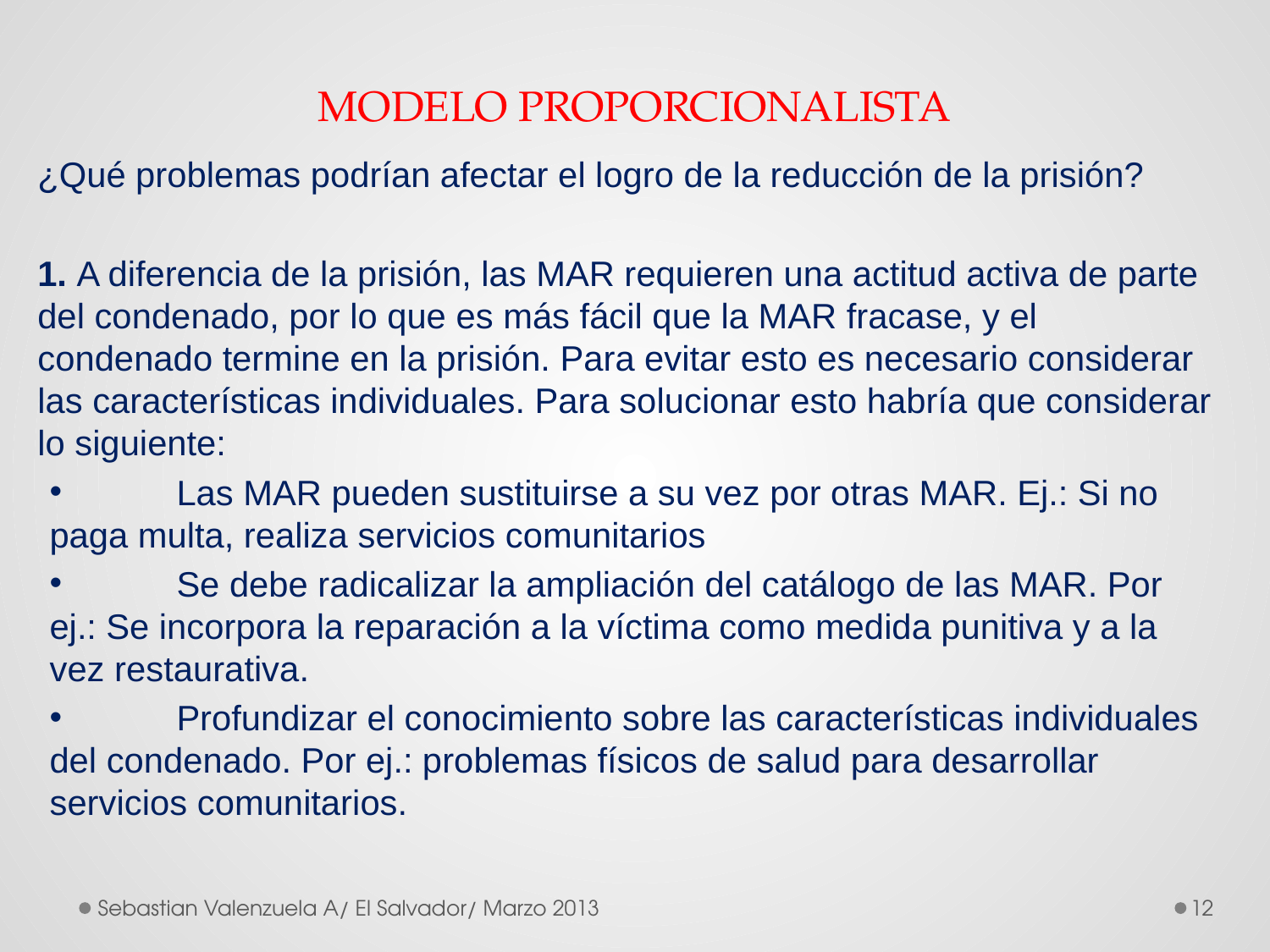

# MODELO PROPORCIONALISTA
¿Qué problemas podrían afectar el logro de la reducción de la prisión?

1. A diferencia de la prisión, las MAR requieren una actitud activa de parte del condenado, por lo que es más fácil que la MAR fracase, y el condenado termine en la prisión. Para evitar esto es necesario considerar las características individuales. Para solucionar esto habría que considerar lo siguiente:
	Las MAR pueden sustituirse a su vez por otras MAR. Ej.: Si no paga multa, realiza servicios comunitarios
	Se debe radicalizar la ampliación del catálogo de las MAR. Por ej.: Se incorpora la reparación a la víctima como medida punitiva y a la vez restaurativa.
	Profundizar el conocimiento sobre las características individuales del condenado. Por ej.: problemas físicos de salud para desarrollar servicios comunitarios.

Sebastian Valenzuela A/ El Salvador/ Marzo 2013
12